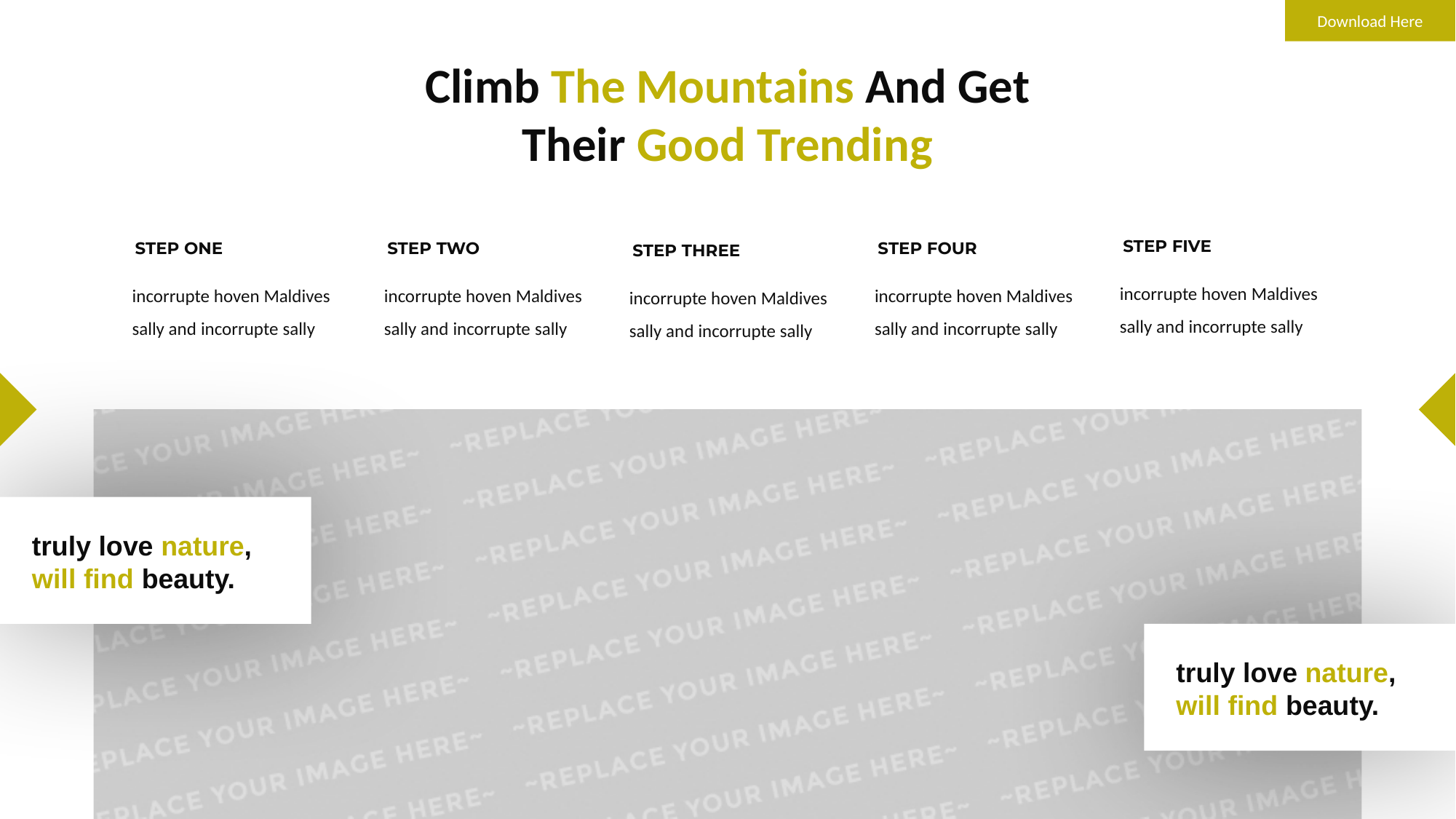

Download Here
Climb The Mountains And Get Their Good Trending
STEP FIVE
STEP ONE
STEP TWO
STEP FOUR
STEP THREE
incorrupte hoven Maldives sally and incorrupte sally
incorrupte hoven Maldives sally and incorrupte sally
incorrupte hoven Maldives sally and incorrupte sally
incorrupte hoven Maldives sally and incorrupte sally
incorrupte hoven Maldives sally and incorrupte sally

truly love nature, will find beauty.

truly love nature, will find beauty.